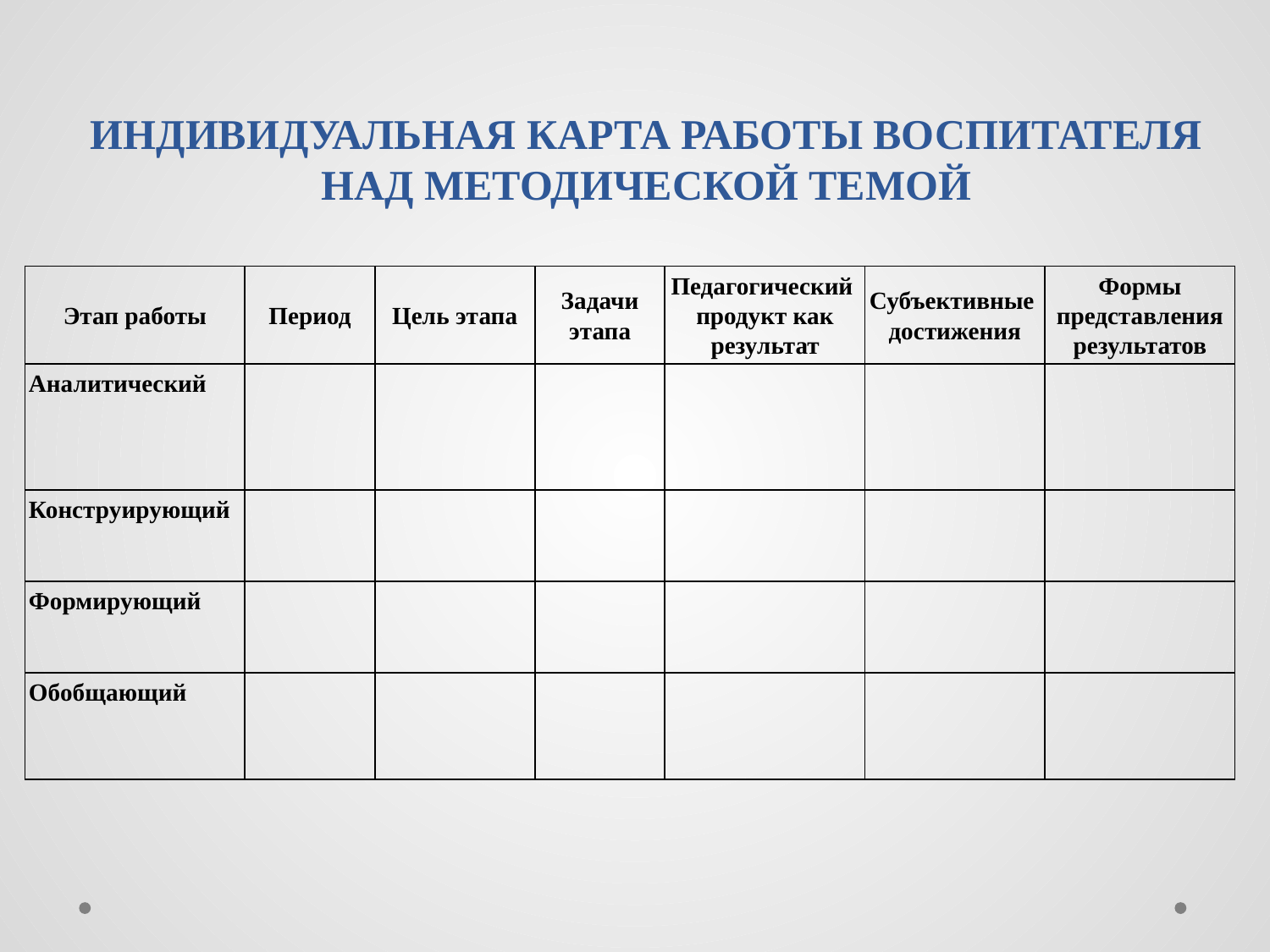

# Индивидуальная карта работы воспитателя над методической темой
| Этап работы | Период | Цель этапа | Задачи этапа | Педагогический продукт как результат | Субъективные достижения | Формы представления результатов |
| --- | --- | --- | --- | --- | --- | --- |
| Аналитический |  |  |  |  |  |  |
| Конструирующий |  |  |  |  |  |  |
| Формирующий |  |  |  |  |  |  |
| Обобщающий |  |  |  |  |  |  |